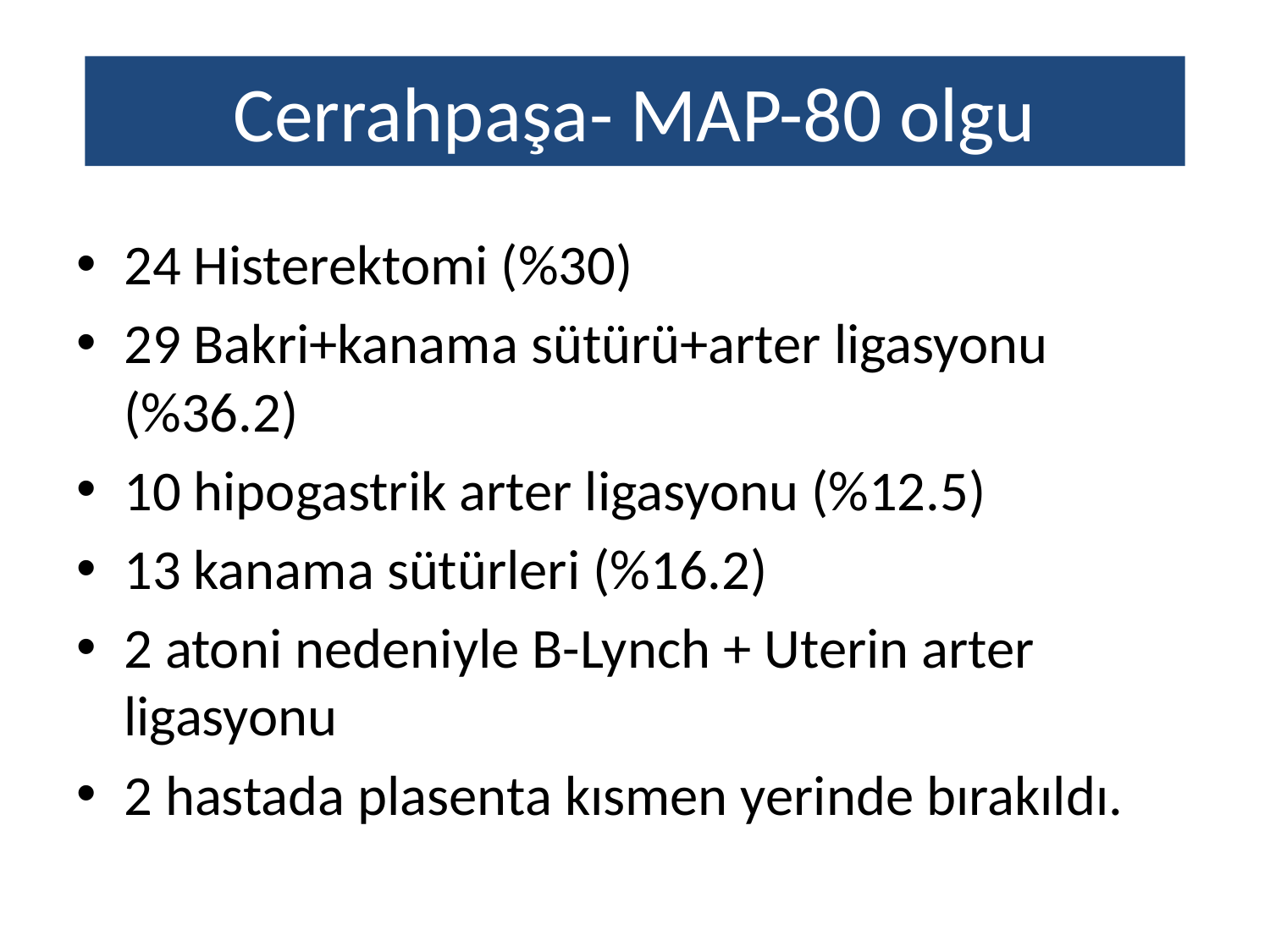

# Cerrahpaşa- MAP-80 olgu
24 Histerektomi (%30)
29 Bakri+kanama sütürü+arter ligasyonu (%36.2)
10 hipogastrik arter ligasyonu (%12.5)
13 kanama sütürleri (%16.2)
2 atoni nedeniyle B-Lynch + Uterin arter ligasyonu
2 hastada plasenta kısmen yerinde bırakıldı.